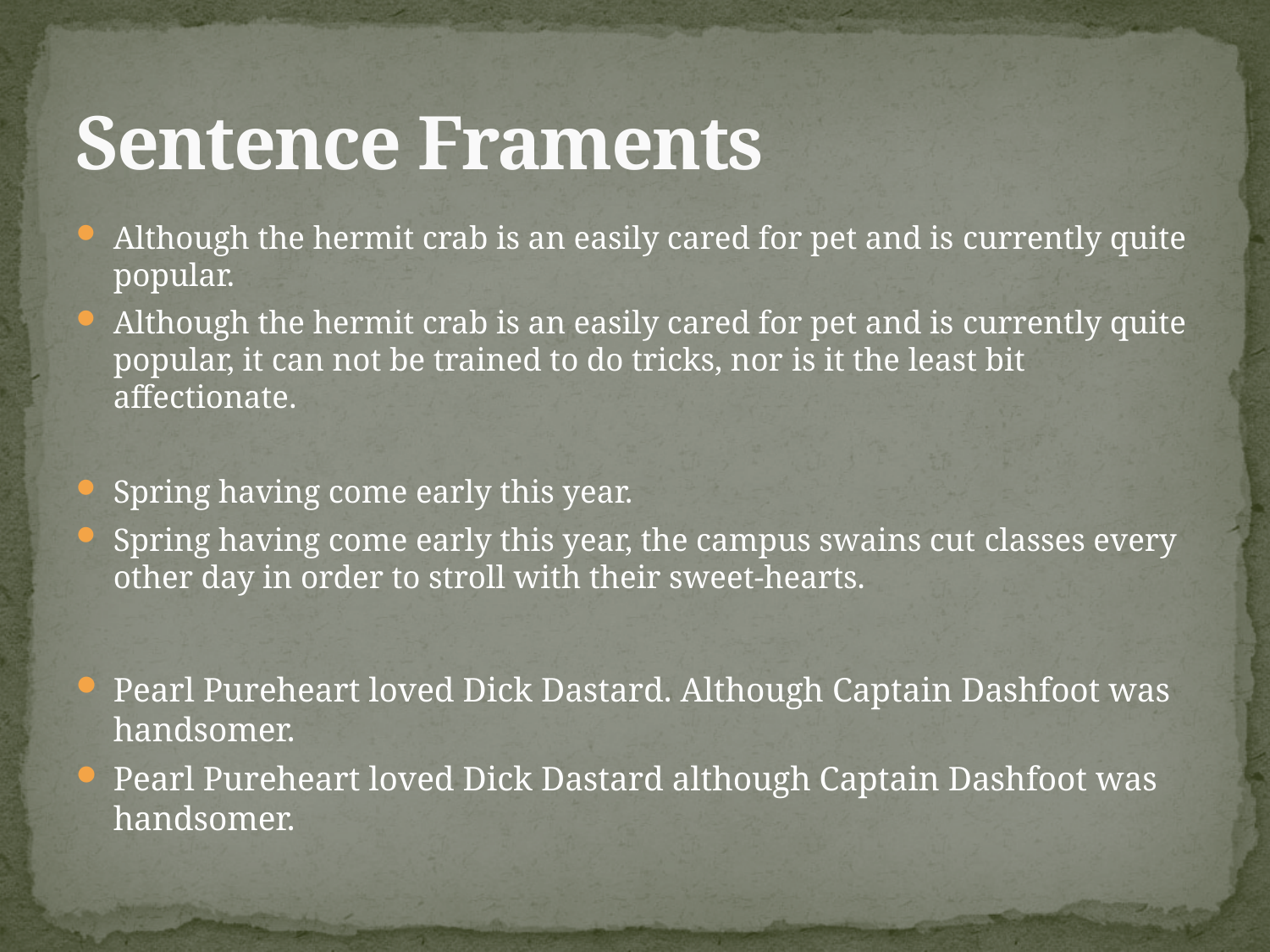

# Sentence Framents
Although the hermit crab is an easily cared for pet and is currently quite popular.
Although the hermit crab is an easily cared for pet and is currently quite popular, it can not be trained to do tricks, nor is it the least bit affectionate.

Spring having come early this year.
Spring having come early this year, the campus swains cut classes every other day in order to stroll with their sweet-hearts.

Pearl Pureheart loved Dick Dastard. Although Captain Dashfoot was handsomer.
Pearl Pureheart loved Dick Dastard although Captain Dashfoot was handsomer.